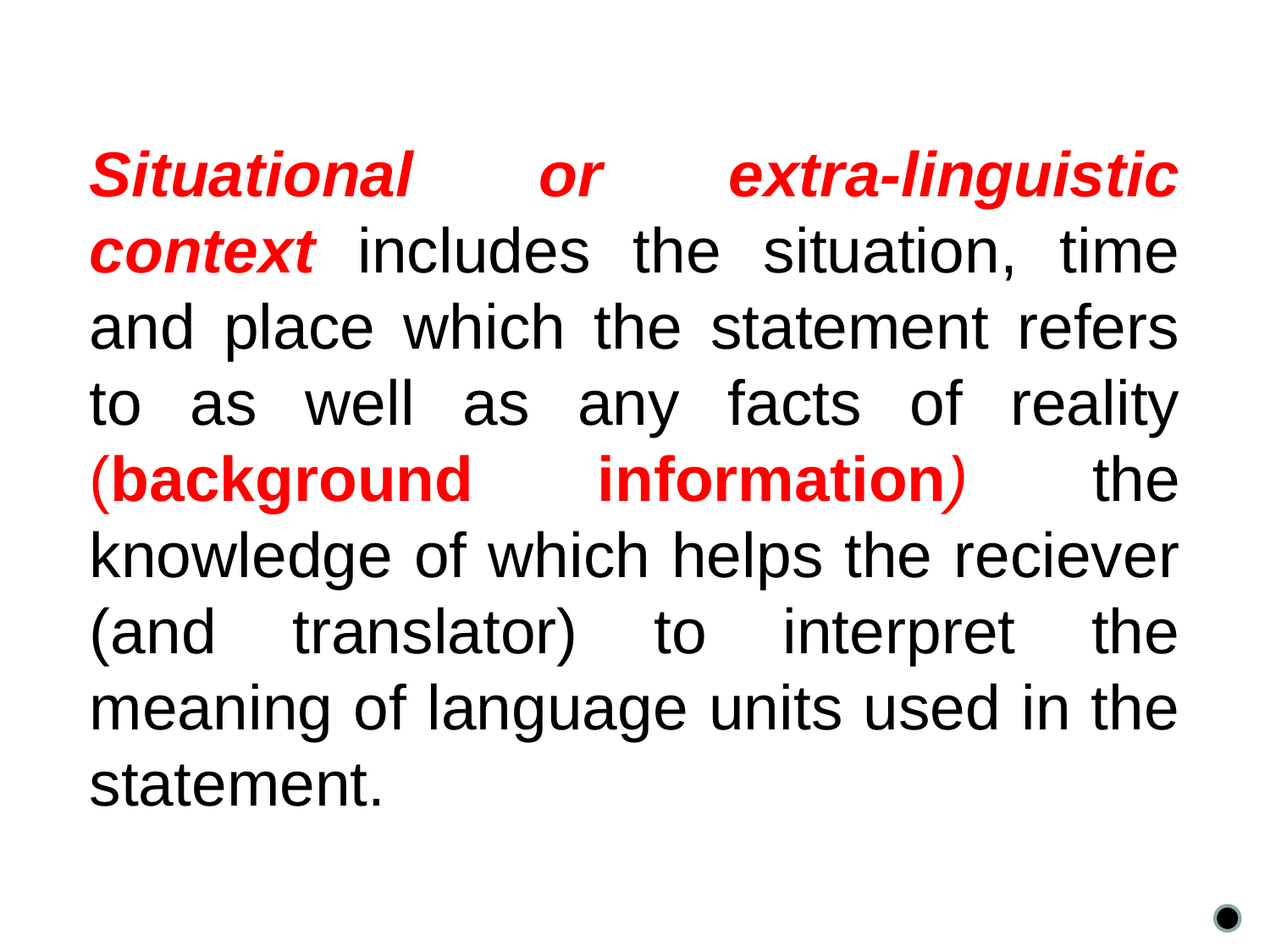

Situational or extra-linguistic context includes the situation, time and place which the statement refers to as well as any facts of reality (background information) the knowledge of which helps the reciever (and translator) to interpret the meaning of language units used in the statement.